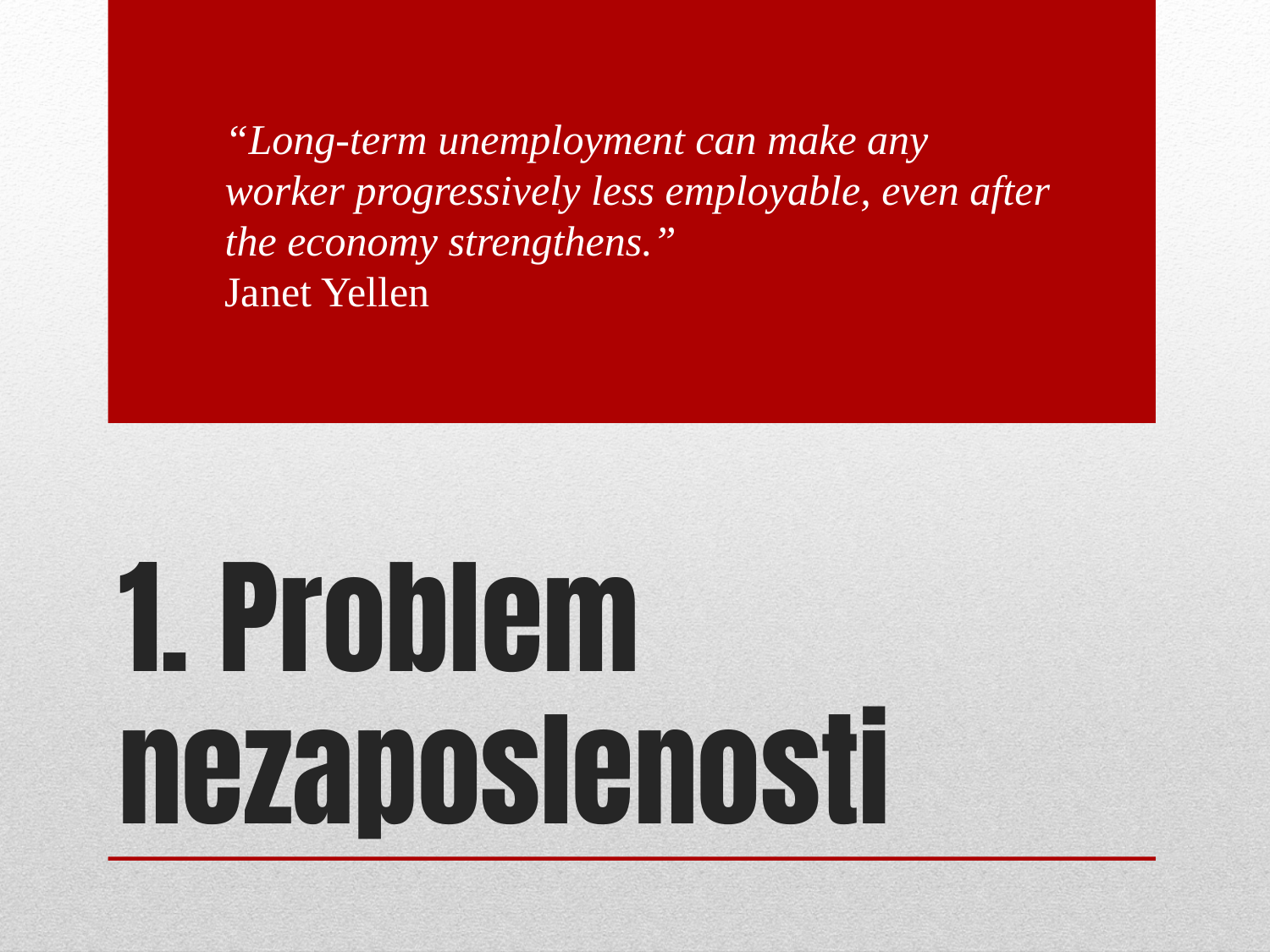

“Long-term unemployment can make any worker progressively less employable, even after the economy strengthens.”
Janet Yellen
# 1. Problem nezaposlenosti